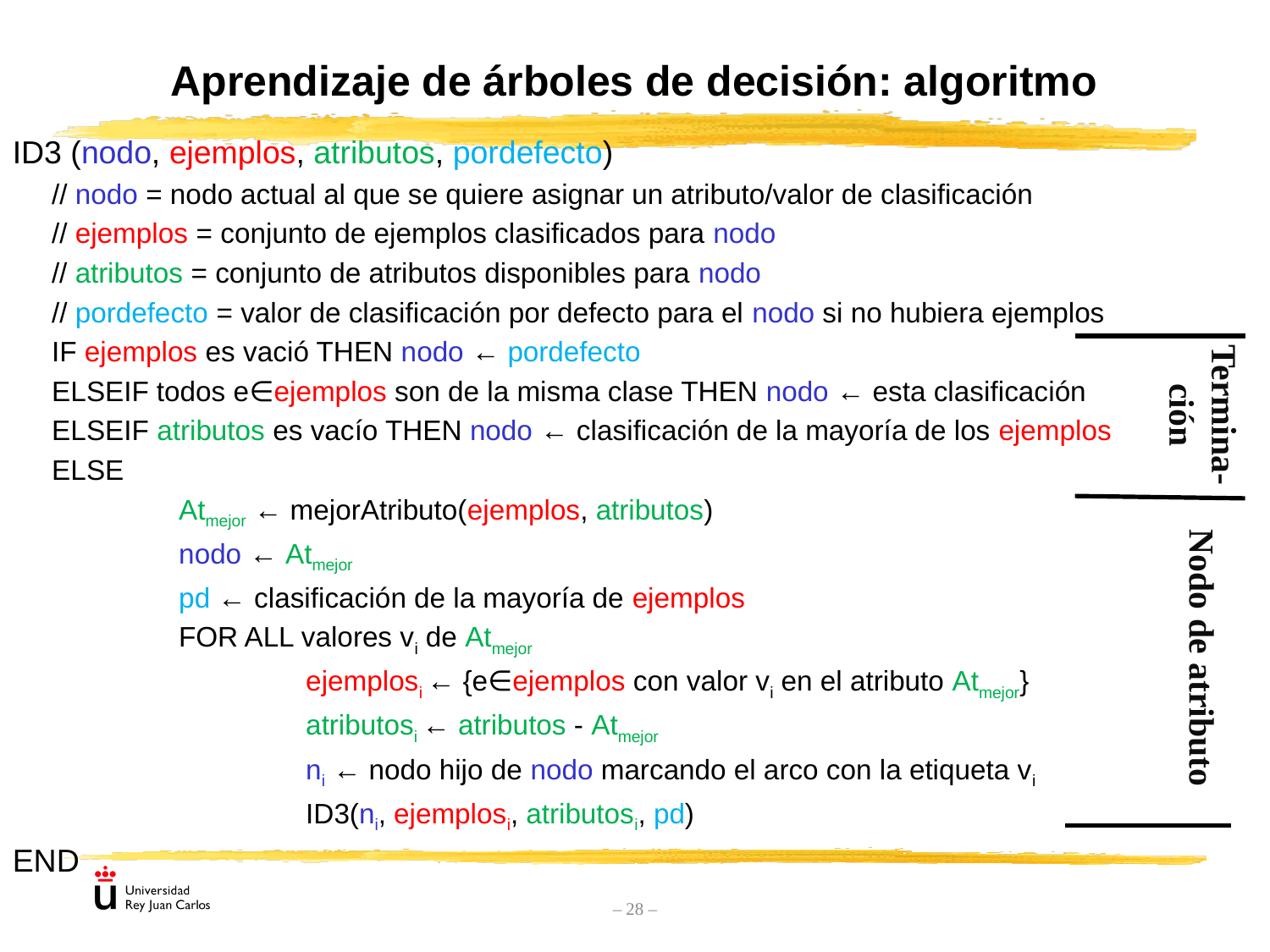

# Aprendizaje de árboles de decisión: algoritmo
ID3 (nodo, ejemplos, atributos, pordefecto)
	// nodo = nodo actual al que se quiere asignar un atributo/valor de clasificación
	// ejemplos = conjunto de ejemplos clasificados para nodo
     // atributos = conjunto de atributos disponibles para nodo
	// pordefecto = valor de clasificación por defecto para el nodo si no hubiera ejemplos
	IF ejemplos es vació THEN nodo ← pordefecto
	ELSEIF todos e∈ejemplos son de la misma clase THEN nodo ← esta clasificación
	ELSEIF atributos es vacío THEN nodo ← clasificación de la mayoría de los ejemplos
	ELSE
		Atmejor ← mejorAtributo(ejemplos, atributos)
		nodo ← Atmejor
		pd ← clasificación de la mayoría de ejemplos
		FOR ALL valores vi de Atmejor
			ejemplosi ← {e∈ejemplos con valor vi en el atributo Atmejor}
			atributosi ← atributos - Atmejor
			ni ← nodo hijo de nodo marcando el arco con la etiqueta vi
			ID3(ni, ejemplosi, atributosi, pd)
END

Termina-
ción
Nodo de atributo
– 28 –